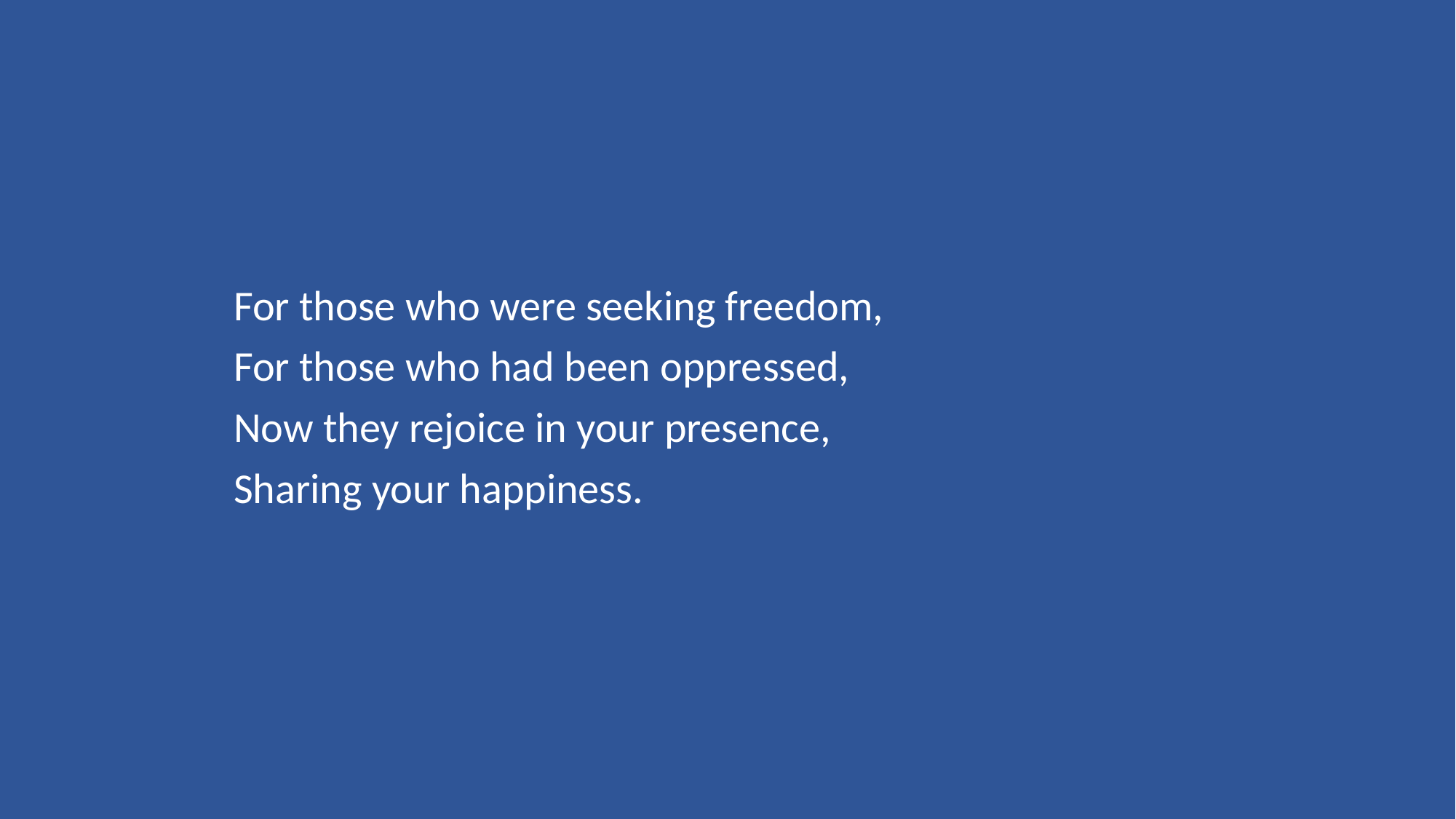

For those who were seeking freedom,
For those who had been oppressed,
Now they rejoice in your presence,
Sharing your happiness.